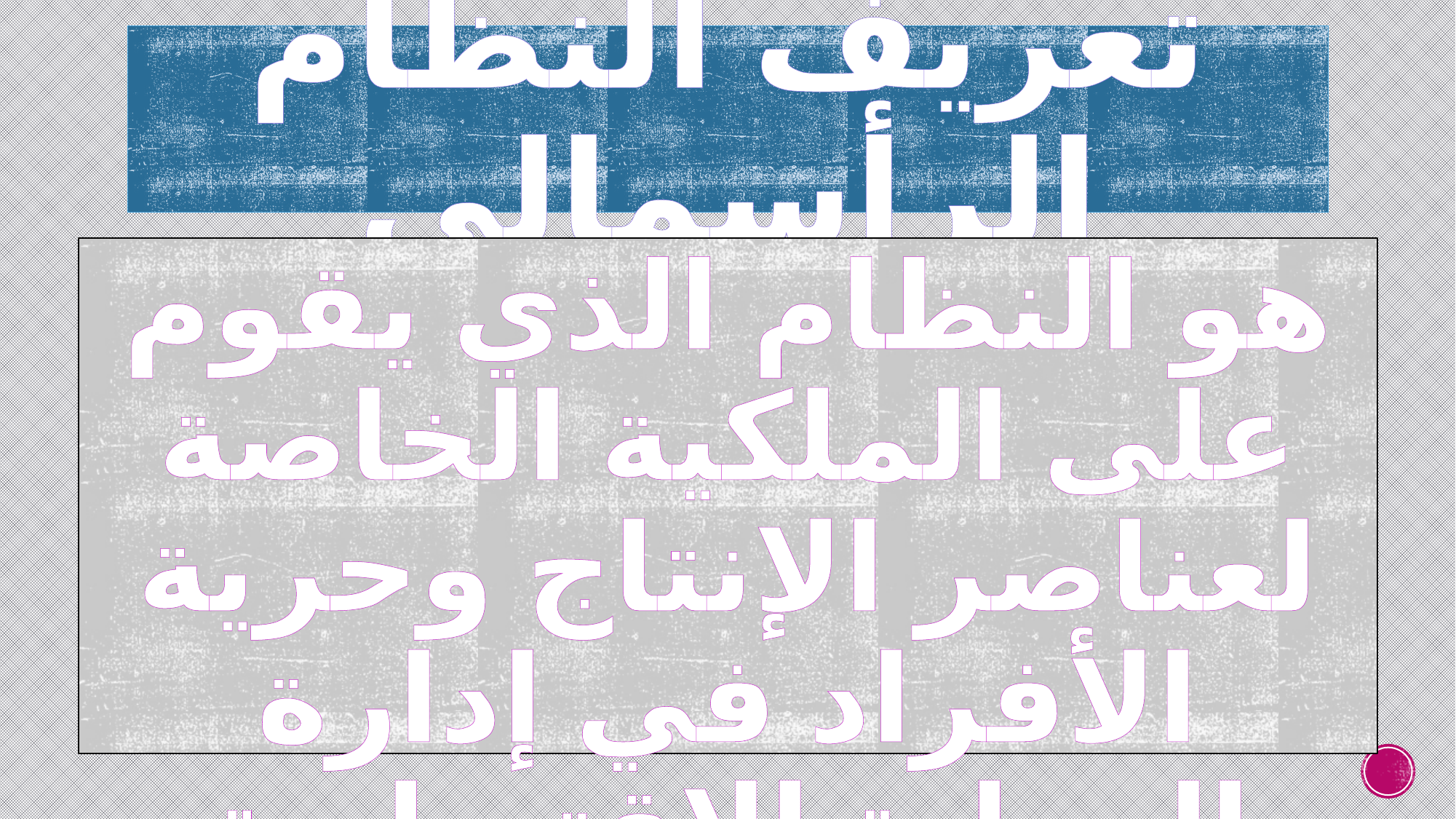

# تعريف النظام الرأسمالي
هو النظام الذي يقوم على الملكية الخاصة لعناصر الإنتاج وحرية الأفراد في إدارة العملية الاقتصادية